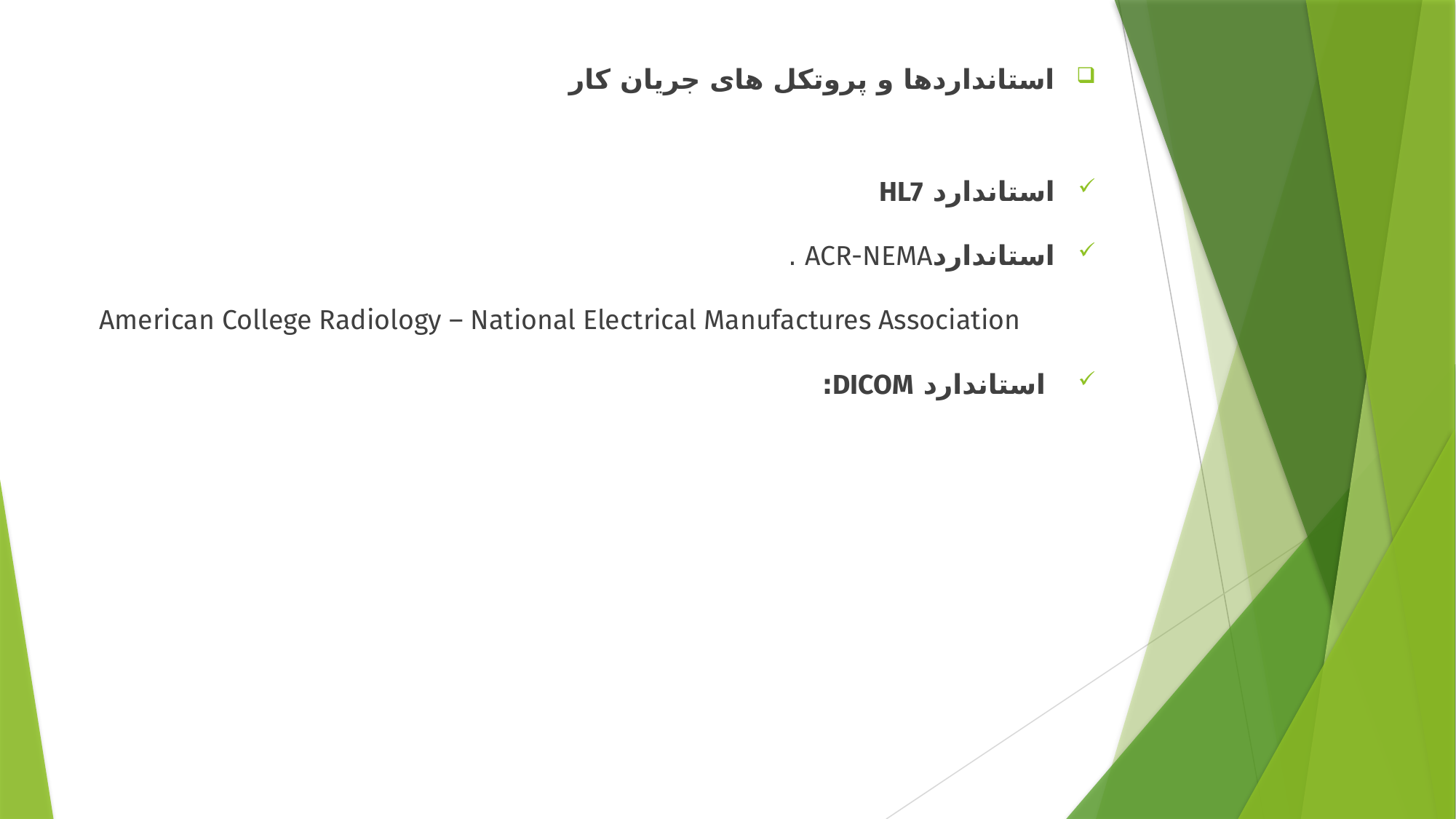

استانداردها و پروتکل های جریان کار

استاندارد HL7
استانداردACR-NEMA .
 American College Radiology – National Electrical Manufactures Association
 استاندارد DICOM: